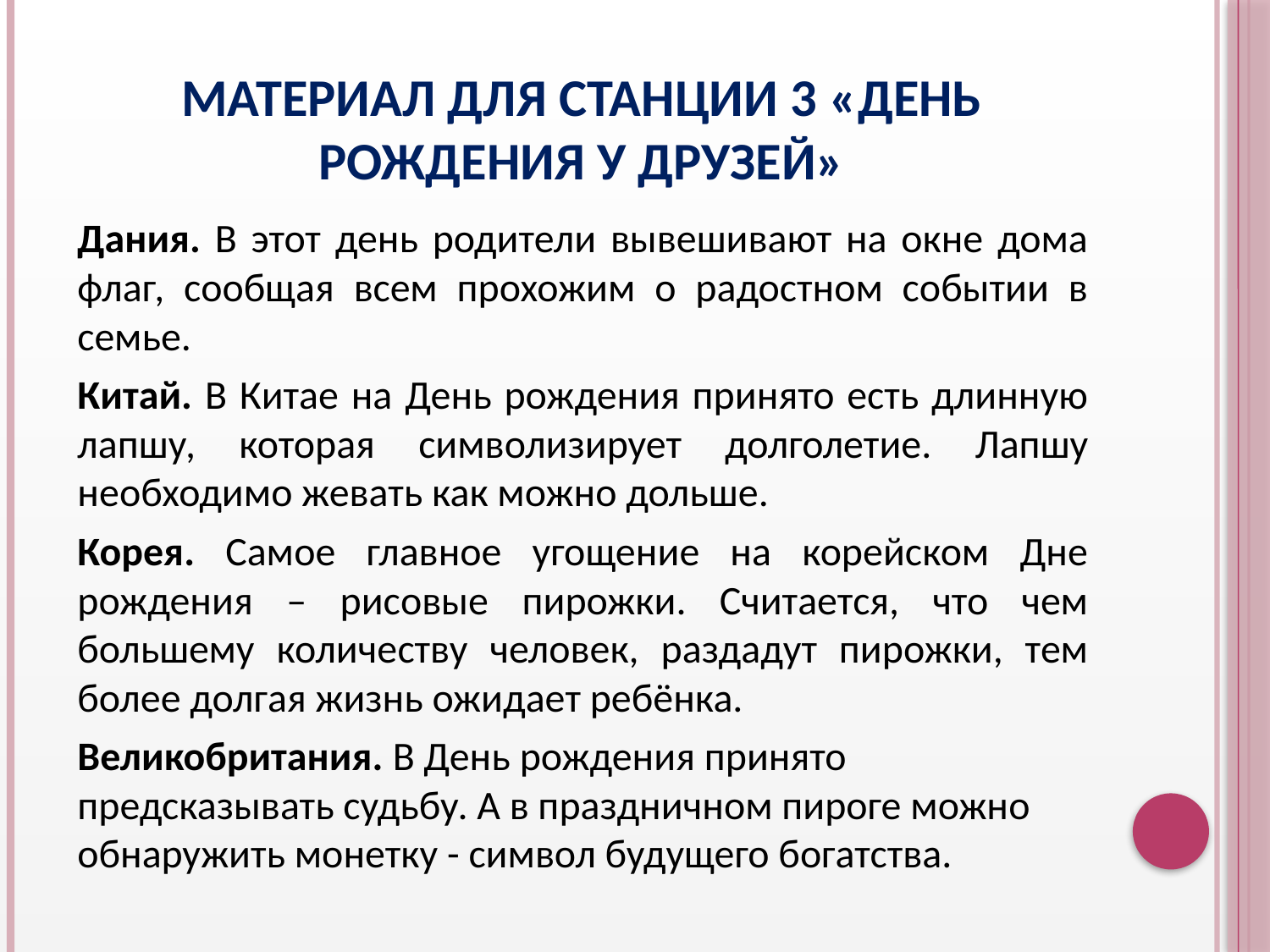

# Материал для станции 3 «День рождения у друзей»
Дания. В этот день родители вывешивают на окне дома флаг, сообщая всем прохожим о радостном событии в семье.
Китай. В Китае на День рождения принято есть длинную лапшу, которая символизирует долголетие. Лапшу необходимо жевать как можно дольше.
Корея. Самое главное угощение на корейском Дне рождения – рисовые пирожки. Считается, что чем большему количеству человек, раздадут пирожки, тем более долгая жизнь ожидает ребёнка.
Великобритания. В День рождения принято предсказывать судьбу. А в праздничном пироге можно обнаружить монетку - символ будущего богатства.